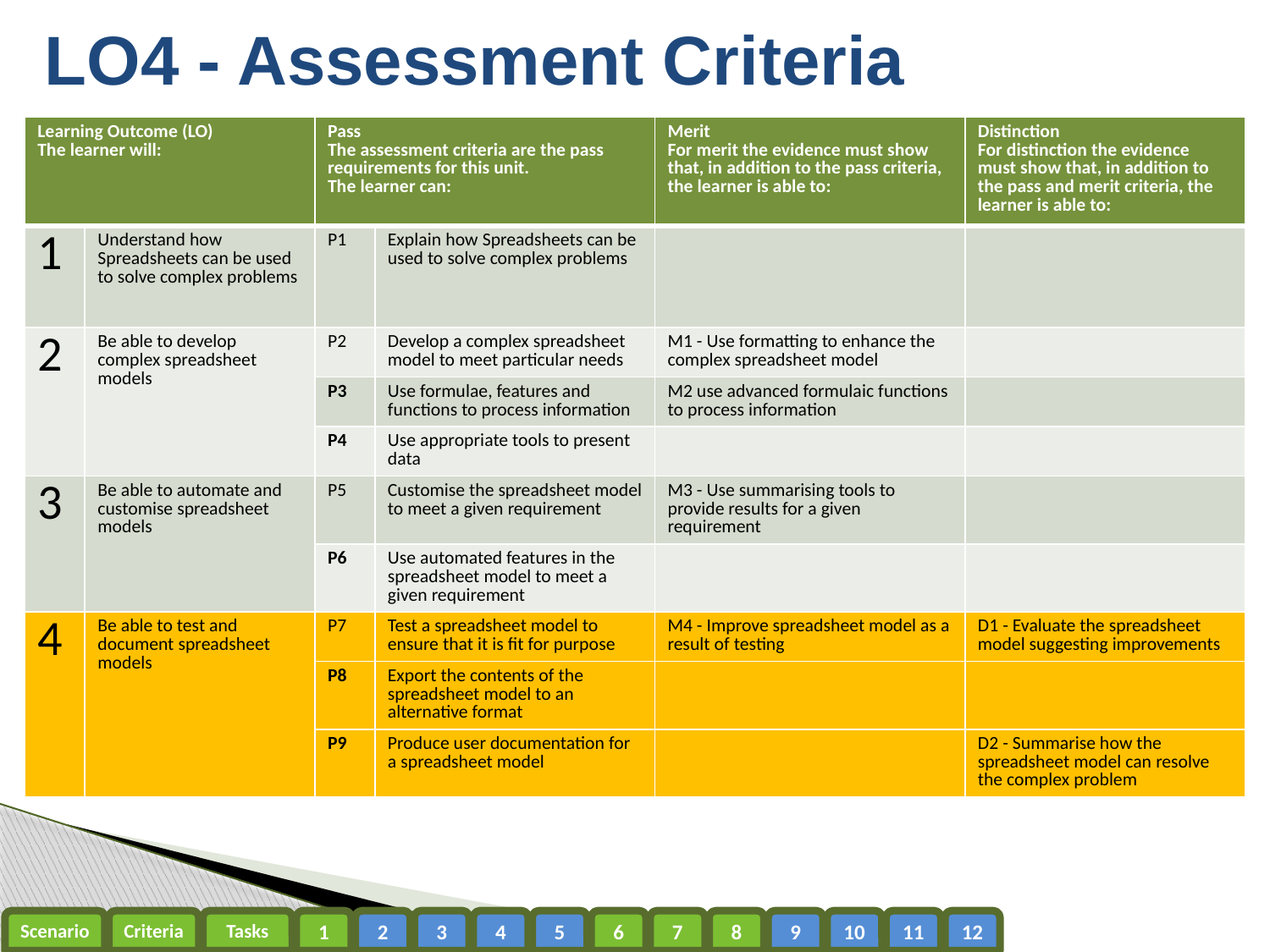

# LO4 - Assessment Criteria
| Learning Outcome (LO) The learner will: |  | Pass The assessment criteria are the pass requirements for this unit. The learner can: |  | Merit For merit the evidence must show that, in addition to the pass criteria, the learner is able to: | Distinction For distinction the evidence must show that, in addition to the pass and merit criteria, the learner is able to: |
| --- | --- | --- | --- | --- | --- |
| 1 | Understand how Spreadsheets can be used to solve complex problems | P1 | Explain how Spreadsheets can be used to solve complex problems |  |  |
| 2 | Be able to develop complex spreadsheet models | P2 | Develop a complex spreadsheet model to meet particular needs | M1 - Use formatting to enhance the complex spreadsheet model |  |
|  |  | P3 | Use formulae, features and functions to process information | M2 use advanced formulaic functions to process information |  |
|  |  | P4 | Use appropriate tools to present data |  |  |
| 3 | Be able to automate and customise spreadsheet models | P5 | Customise the spreadsheet model to meet a given requirement | M3 - Use summarising tools to provide results for a given requirement |  |
|  |  | P6 | Use automated features in the spreadsheet model to meet a given requirement |  |  |
| 4 | Be able to test and document spreadsheet models | P7 | Test a spreadsheet model to ensure that it is fit for purpose | M4 - Improve spreadsheet model as a result of testing | D1 - Evaluate the spreadsheet model suggesting improvements |
|  |  | P8 | Export the contents of the spreadsheet model to an alternative format |  |  |
|  |  | P9 | Produce user documentation for a spreadsheet model |  | D2 - Summarise how the spreadsheet model can resolve the complex problem |